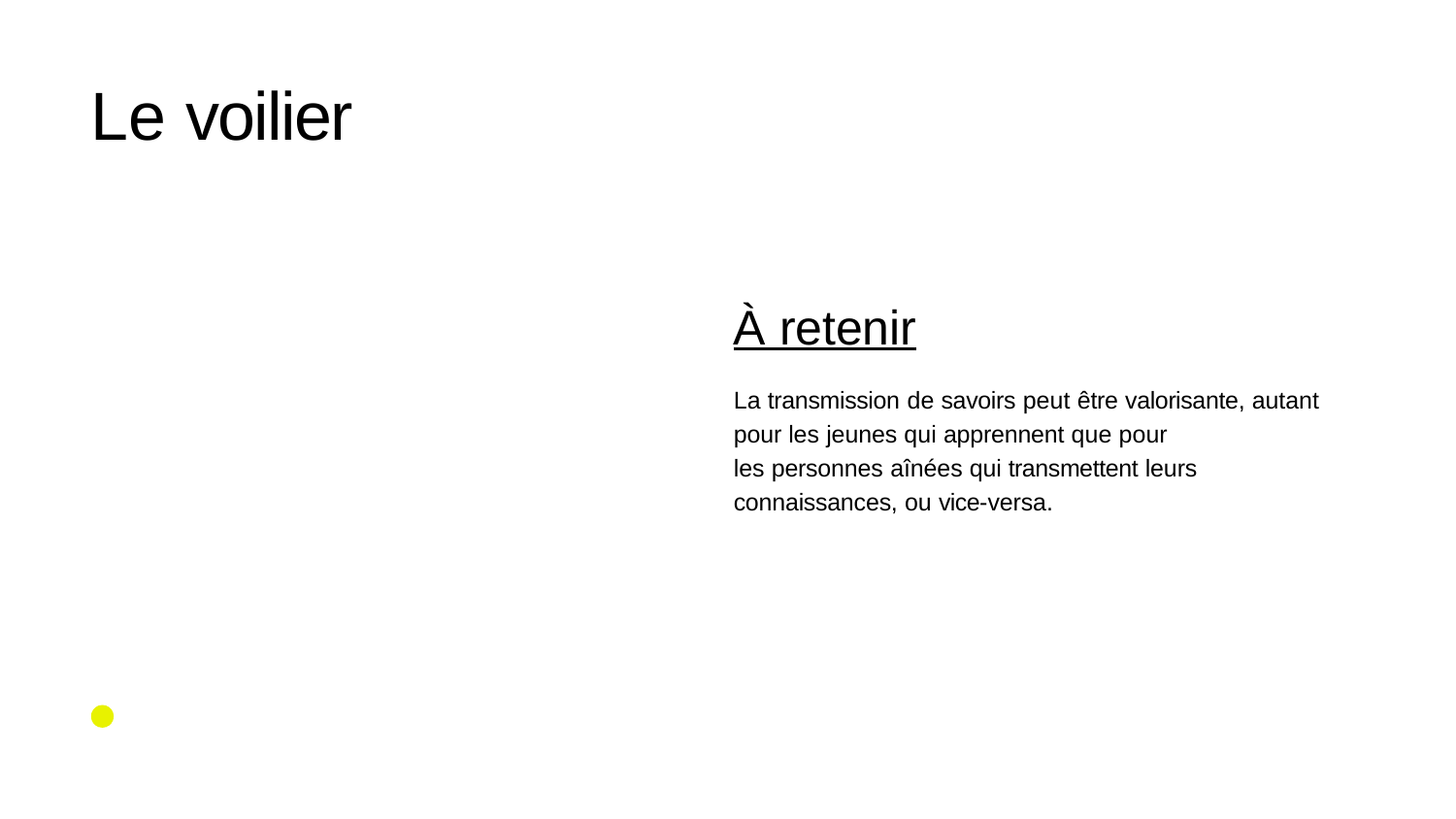

# Le voilier
À retenir
La transmission de savoirs peut être valorisante, autant pour les jeunes qui apprennent que pour
les personnes aînées qui transmettent leurs connaissances, ou vice-versa.